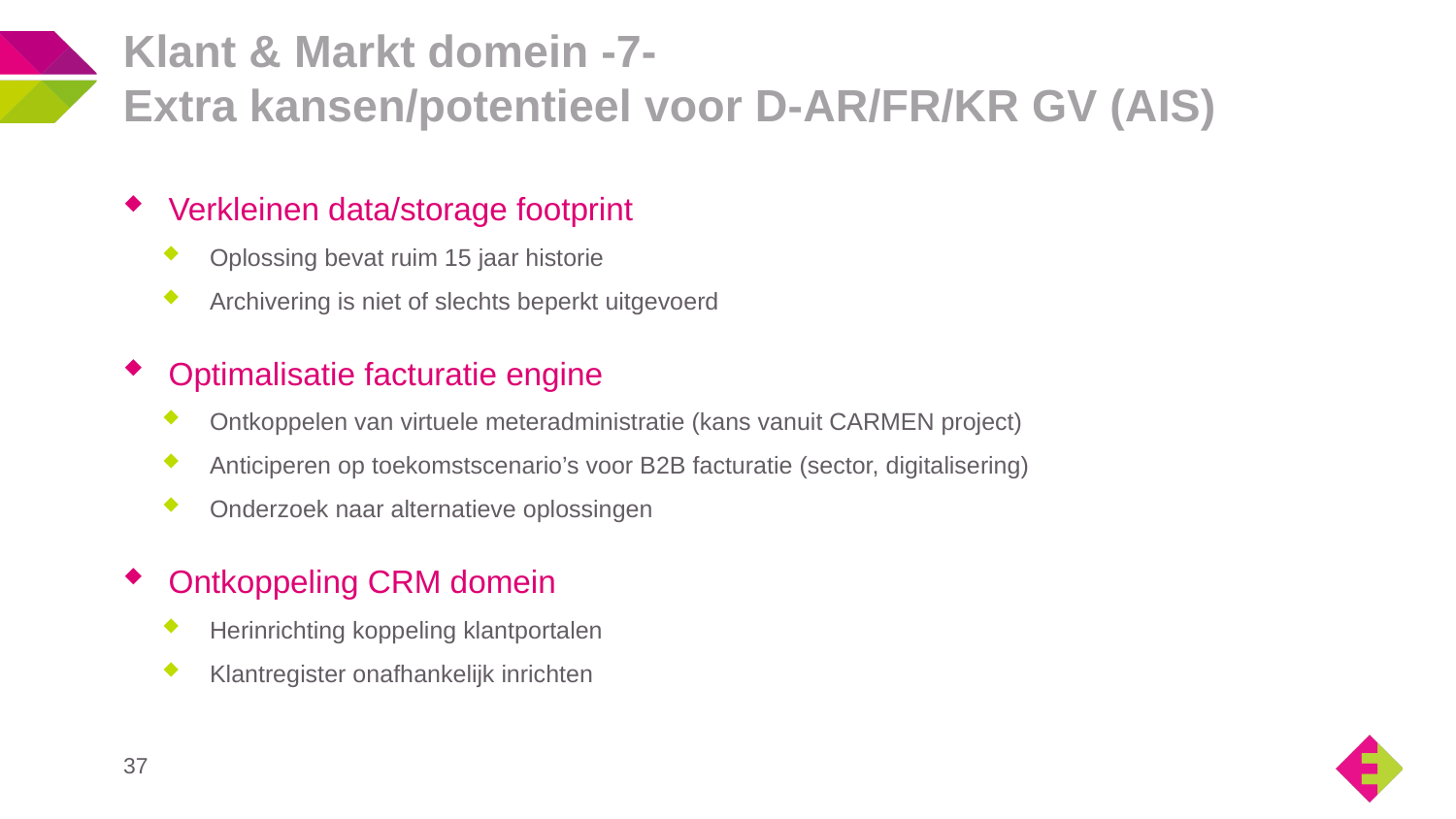

# Klant & Markt domein -7- Extra kansen/potentieel voor D-AR/FR/KR GV (AIS)
Verkleinen data/storage footprint
Oplossing bevat ruim 15 jaar historie
Archivering is niet of slechts beperkt uitgevoerd

Optimalisatie facturatie engine
Ontkoppelen van virtuele meteradministratie (kans vanuit CARMEN project)
Anticiperen op toekomstscenario’s voor B2B facturatie (sector, digitalisering)
Onderzoek naar alternatieve oplossingen

Ontkoppeling CRM domein
Herinrichting koppeling klantportalen
Klantregister onafhankelijk inrichten